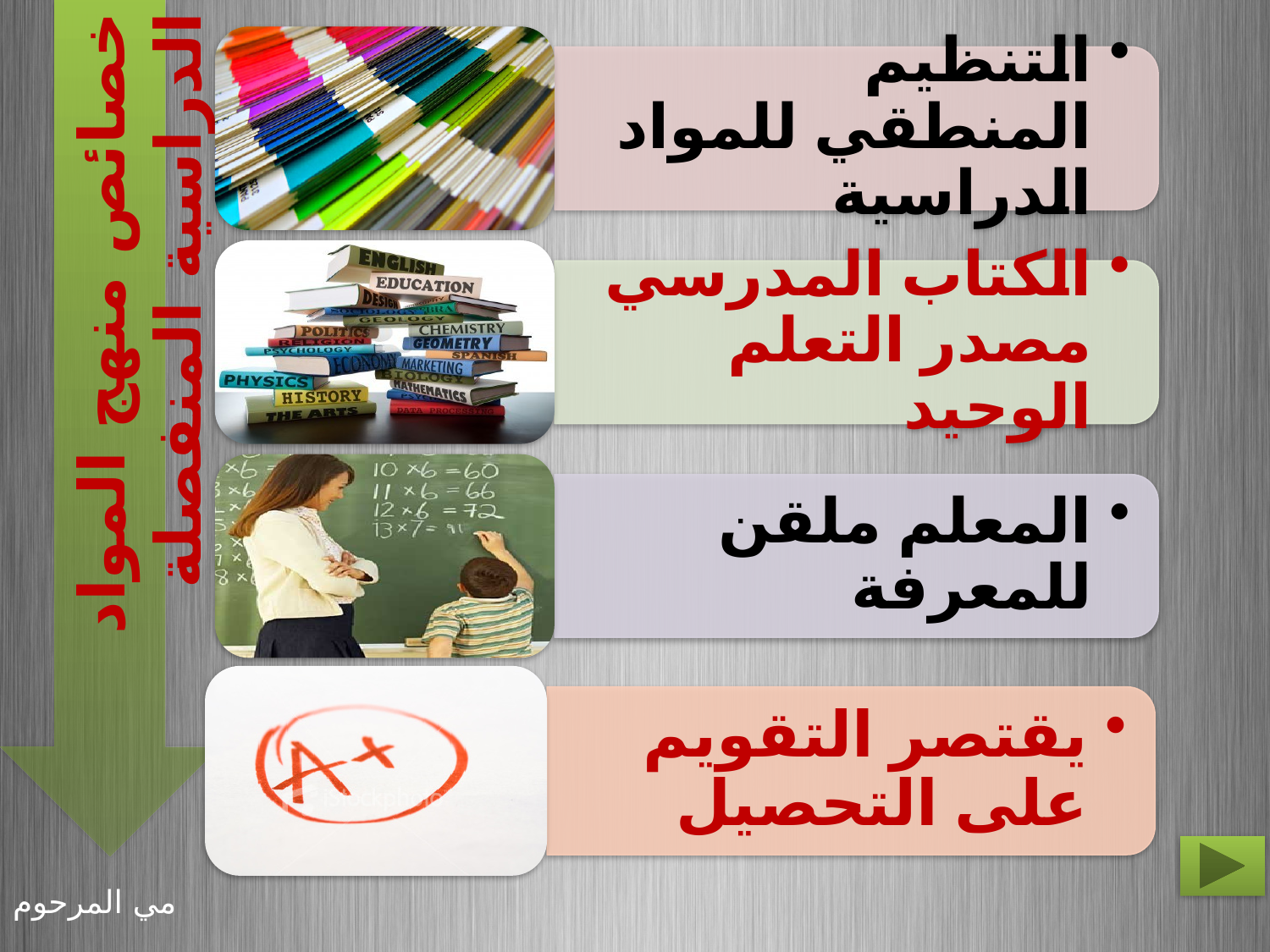

التنظيم المنطقي للمواد الدراسية

الكتاب المدرسي مصدر التعلم الوحيد

المعلم ملقن للمعرفة

خصائص منهج المواد الدراسية المنفصلة

يقتصر التقويم على التحصيل

مي المرحوم